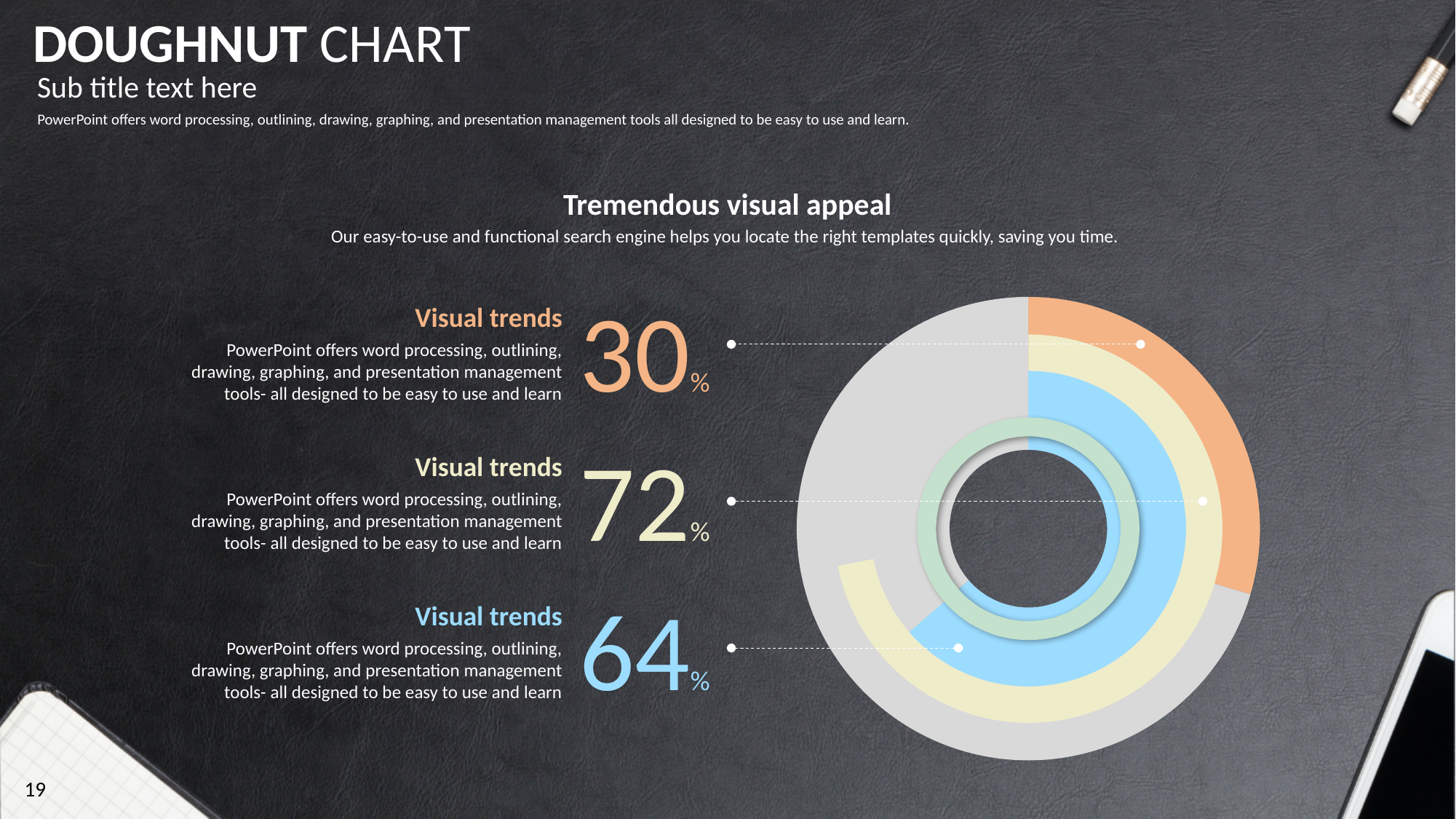

DOUGHNUT CHART
Sub title text here
PowerPoint offers word processing, outlining, drawing, graphing, and presentation management tools all designed to be easy to use and learn.
Tremendous visual appeal
Our easy-to-use and functional search engine helps you locate the right templates quickly, saving you time.

### Chart

| Category | Sales |
|---|---|
| 1st Qtr | 2.1 |
| 2nd Qtr | 5.0 |
30%
Visual trends

### Chart

| Category | Sales |
|---|---|
| 1st Qtr | 8.2 |
| 2nd Qtr | 3.2 |
PowerPoint offers word processing, outlining, drawing, graphing, and presentation management tools- all designed to be easy to use and learn

### Chart

| Category | Sales |
|---|---|
| 1st Qtr | 5.6 |
| 2nd Qtr | 3.2 |
72%
Visual trends
PowerPoint offers word processing, outlining, drawing, graphing, and presentation management tools- all designed to be easy to use and learn
64%
Visual trends
PowerPoint offers word processing, outlining, drawing, graphing, and presentation management tools- all designed to be easy to use and learn
19